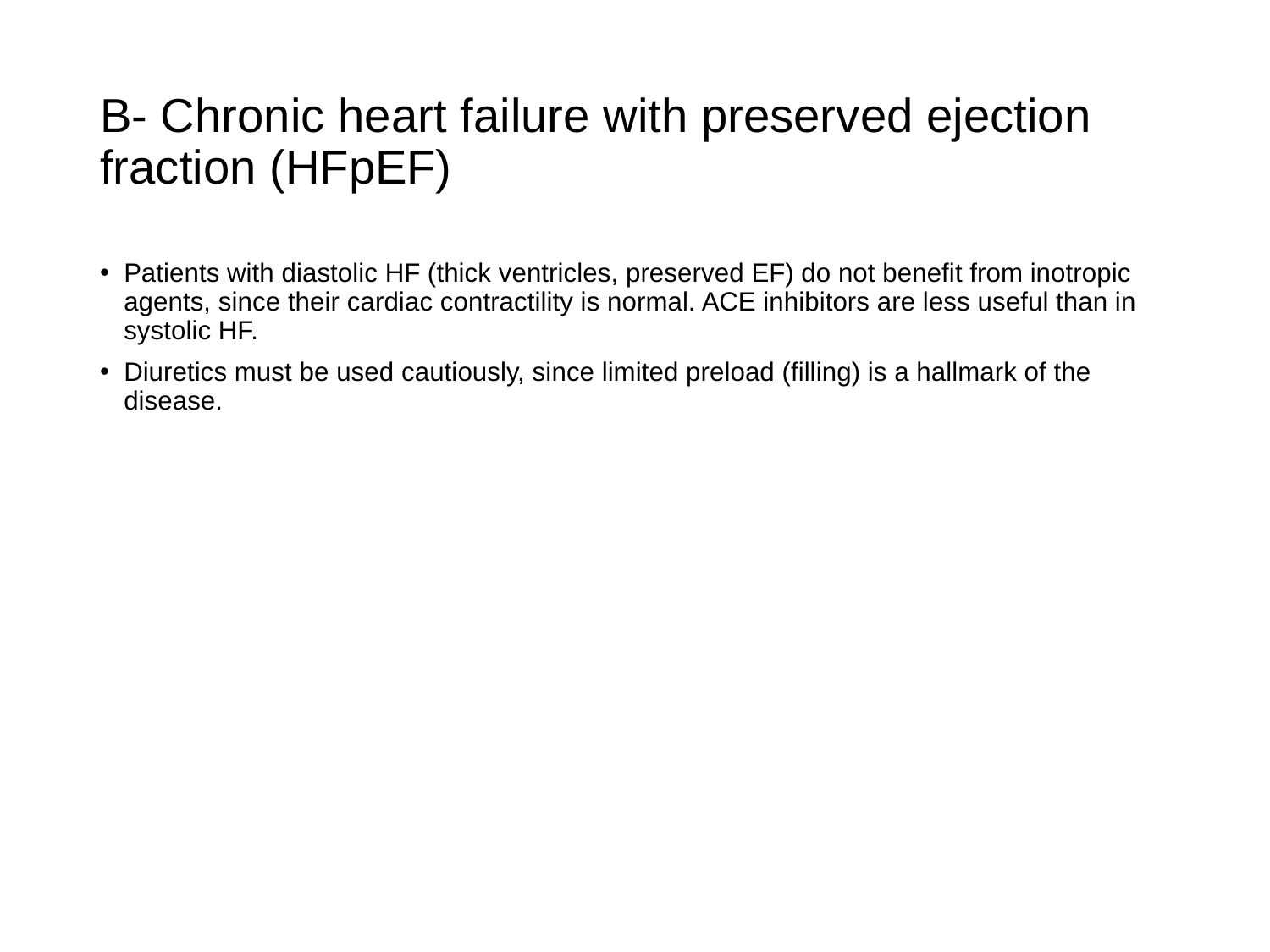

# B- Chronic heart failure with preserved ejection fraction (HFpEF)
Patients with diastolic HF (thick ventricles, preserved EF) do not benefit from inotropic agents, since their cardiac contractility is normal. ACE inhibitors are less useful than in systolic HF.
Diuretics must be used cautiously, since limited preload (filling) is a hallmark of the disease.